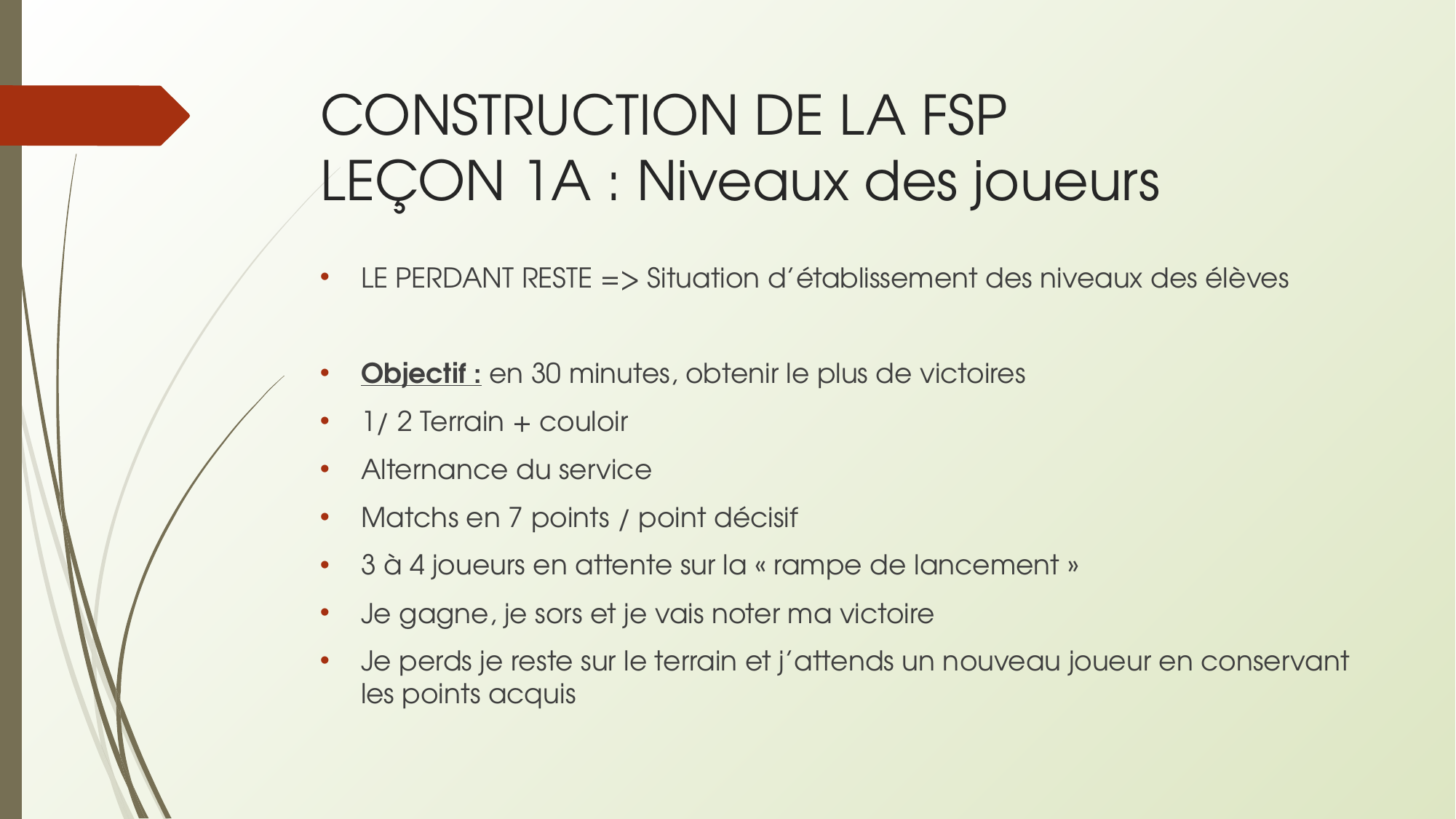

# CONSTRUCTION DE LA FSP LEÇON 1A : Niveaux des joueurs
LE PERDANT RESTE => Situation d’établissement des niveaux des élèves

Objectif : en 30 minutes, obtenir le plus de victoires
1/ 2 Terrain + couloir
Alternance du service
Matchs en 7 points / point décisif
3 à 4 joueurs en attente sur la « rampe de lancement »
Je gagne, je sors et je vais noter ma victoire
Je perds je reste sur le terrain et j’attends un nouveau joueur en conservant les points acquis